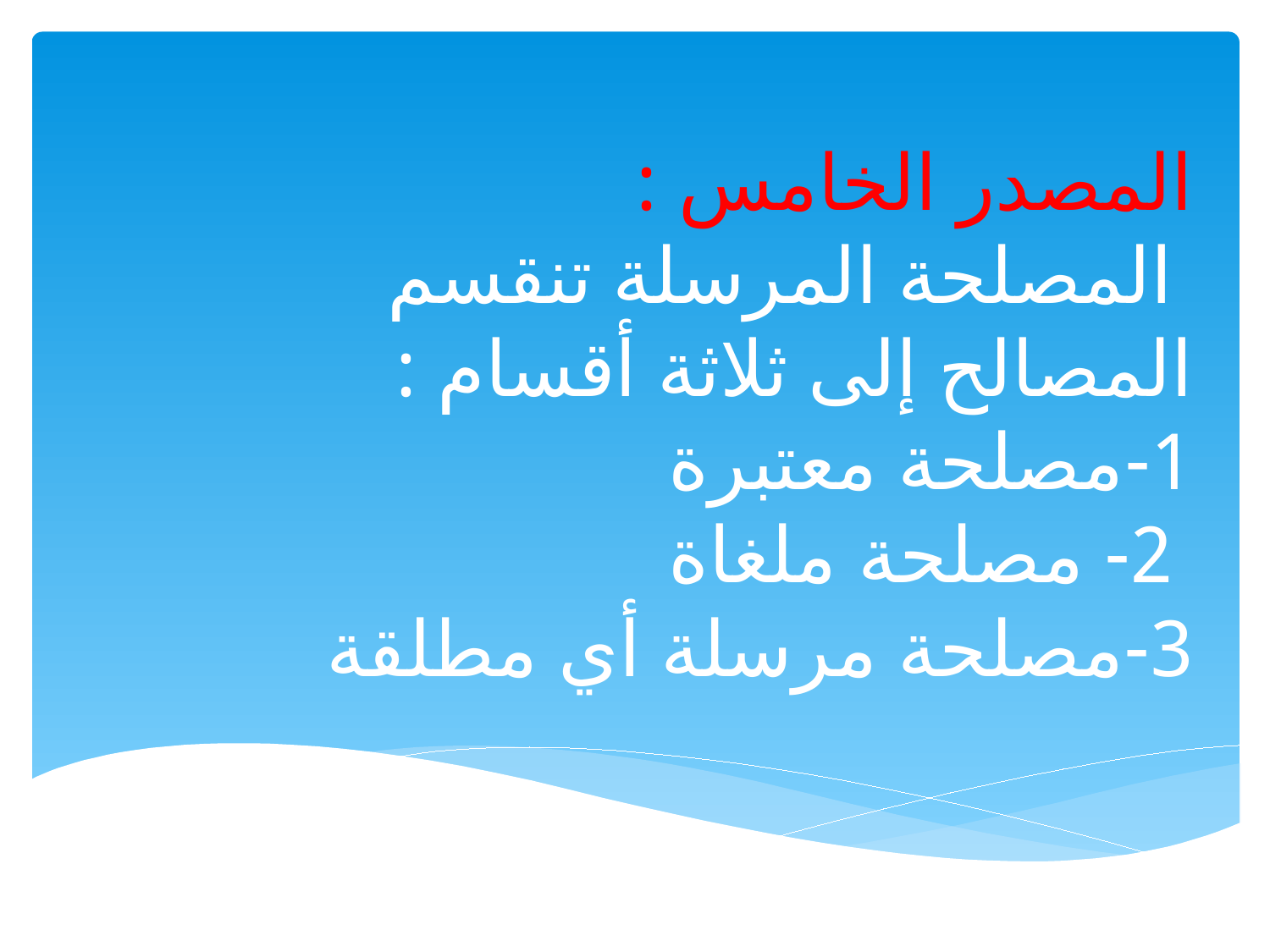

# المصدر الخامس : المصلحة المرسلة تنقسم المصالح إلى ثلاثة أقسام : 1-مصلحة معتبرة 2- مصلحة ملغاة 3-مصلحة مرسلة أي مطلقة